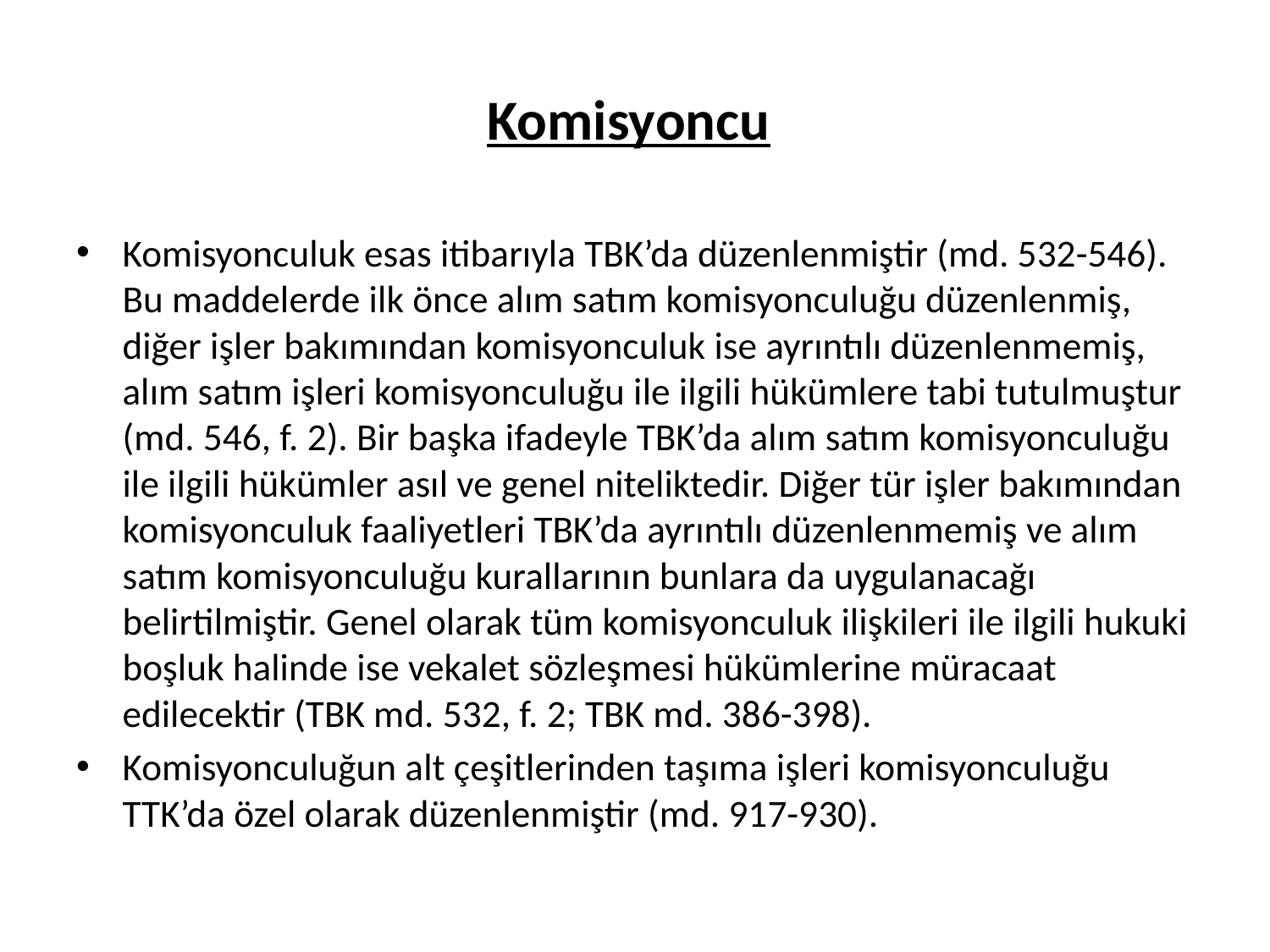

# Komisyoncu
Komisyonculuk esas itibarıyla TBK’da düzenlenmiştir (md. 532-546). Bu maddelerde ilk önce alım satım komisyonculuğu düzenlenmiş, diğer işler bakımından komisyonculuk ise ayrıntılı düzenlenmemiş, alım satım işleri komisyonculuğu ile ilgili hükümlere tabi tutulmuştur (md. 546, f. 2). Bir başka ifadeyle TBK’da alım satım komisyonculuğu ile ilgili hükümler asıl ve genel niteliktedir. Diğer tür işler bakımından komisyonculuk faaliyetleri TBK’da ayrıntılı düzenlenmemiş ve alım satım komisyonculuğu kurallarının bunlara da uygulanacağı belirtilmiştir. Genel olarak tüm komisyonculuk ilişkileri ile ilgili hukuki boşluk halinde ise vekalet sözleşmesi hükümlerine müracaat edilecektir (TBK md. 532, f. 2; TBK md. 386-398).
Komisyonculuğun alt çeşitlerinden taşıma işleri komisyonculuğu TTK’da özel olarak düzenlenmiştir (md. 917-930).